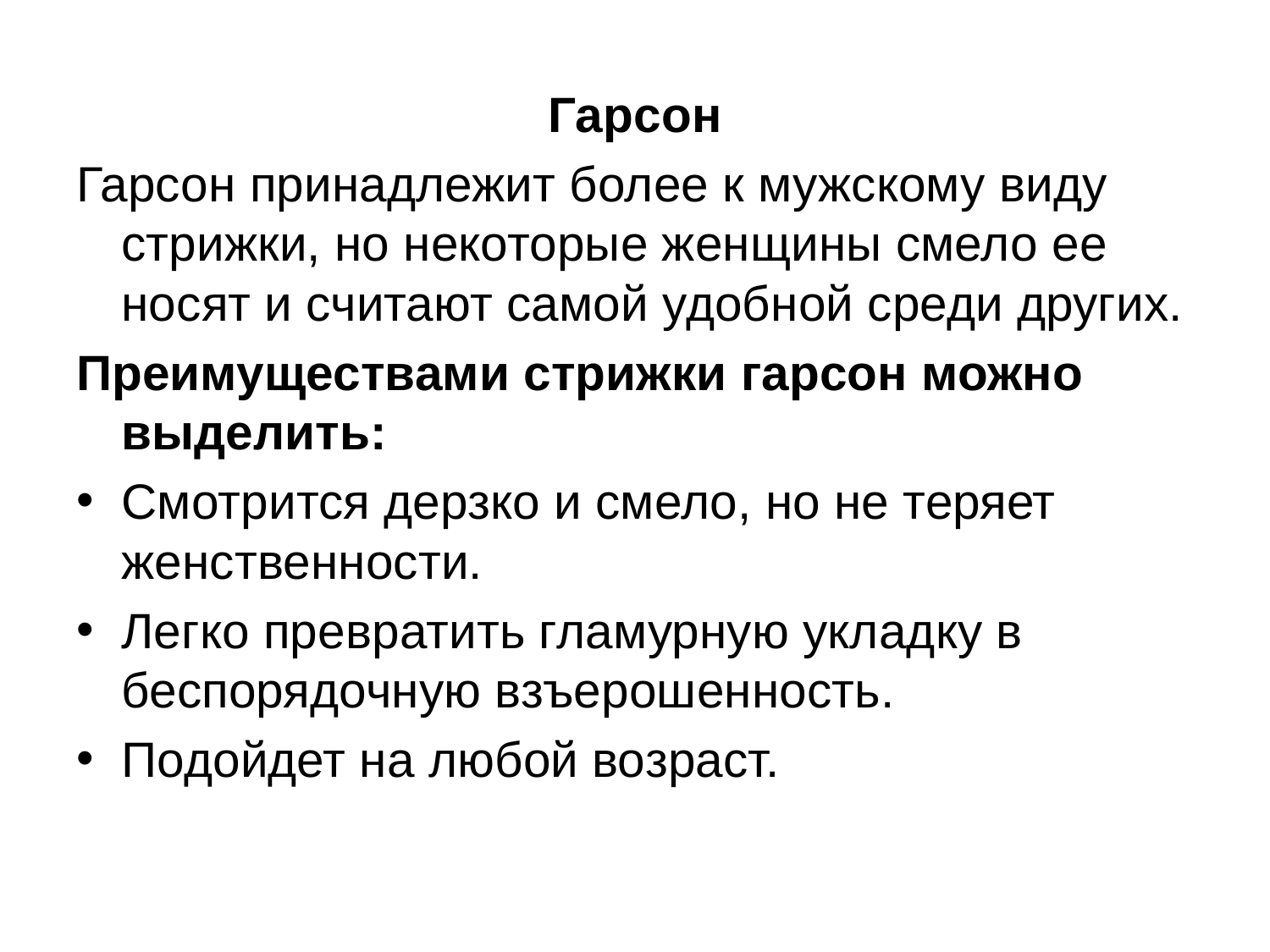

Гарсон
Гарсон принадлежит более к мужскому виду стрижки, но некоторые женщины смело ее носят и считают самой удобной среди других.
Преимуществами стрижки гарсон можно выделить:
Смотрится дерзко и смело, но не теряет женственности.
Легко превратить гламурную укладку в беспорядочную взъерошенность.
Подойдет на любой возраст.